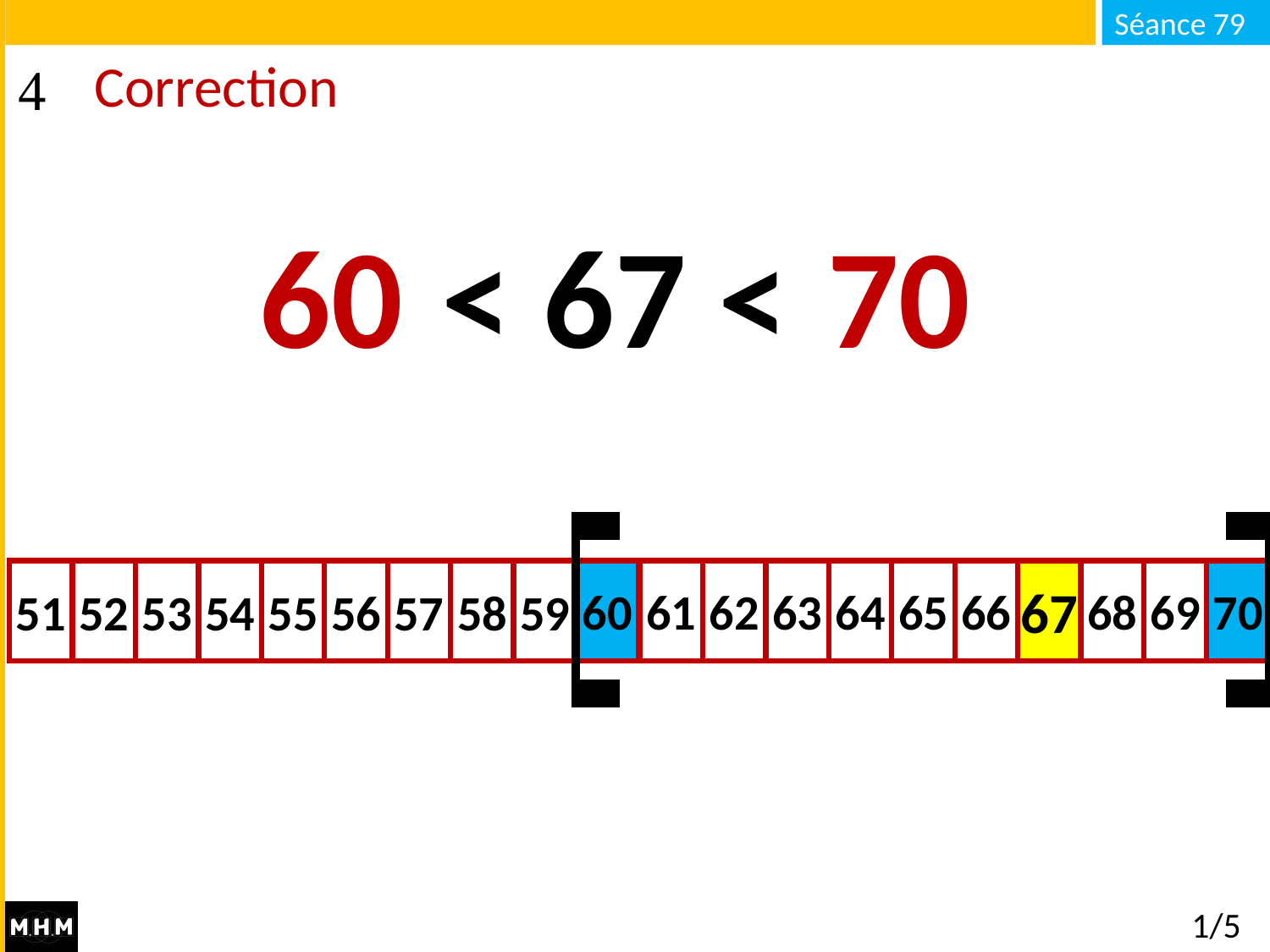

# Correction
60
70
… < 67 < …

64
61
63
65
66
67
68
69
70
62
67
70
60
51
53
54
55
56
57
58
59
60
52
1/5